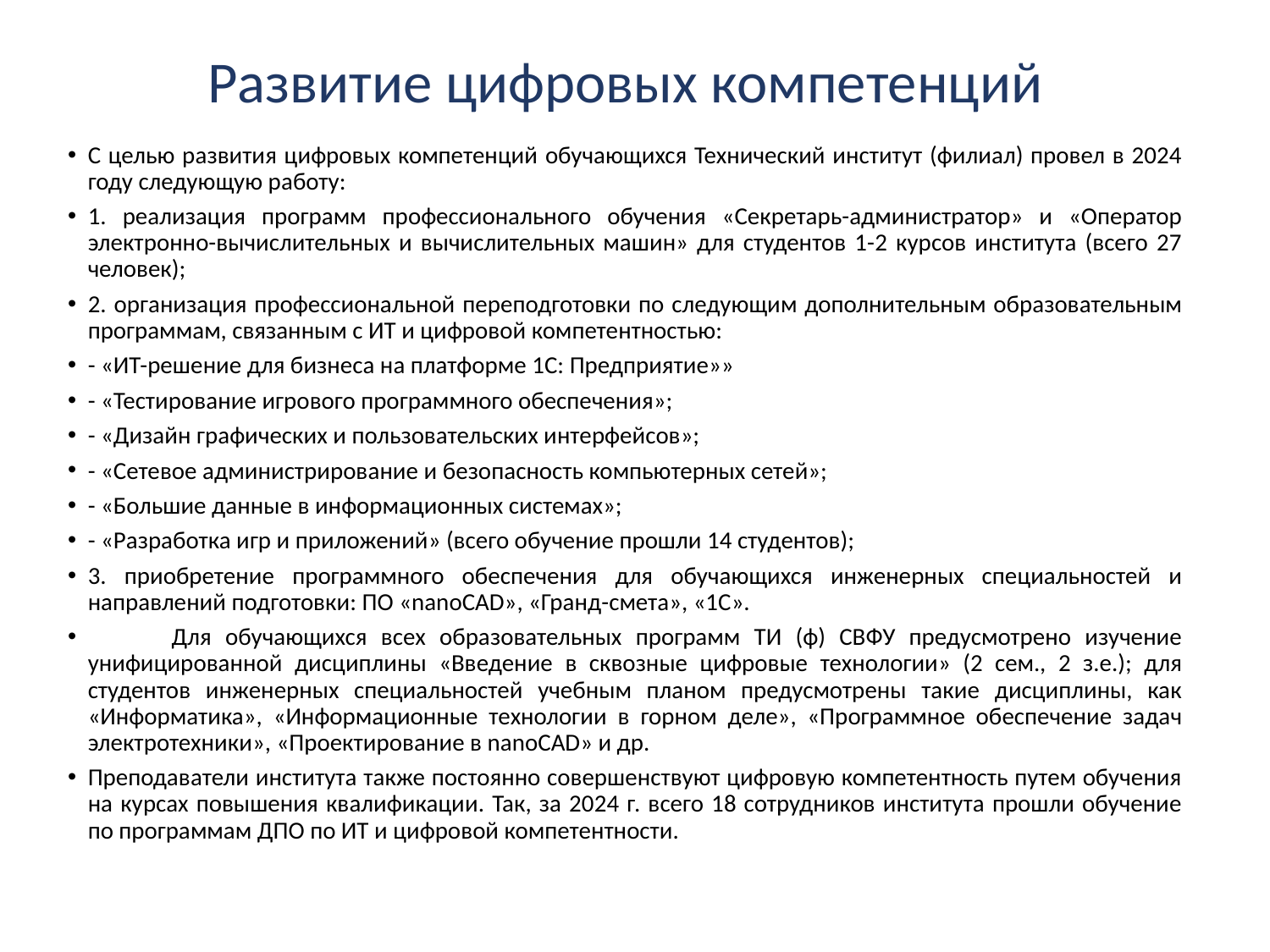

# Развитие цифровых компетенций
С целью развития цифровых компетенций обучающихся Технический институт (филиал) провел в 2024 году следующую работу:
1. реализация программ профессионального обучения «Секретарь-администратор» и «Оператор электронно-вычислительных и вычислительных машин» для студентов 1-2 курсов института (всего 27 человек);
2. организация профессиональной переподготовки по следующим дополнительным образовательным программам, связанным с ИТ и цифровой компетентностью:
- «ИТ-решение для бизнеса на платформе 1С: Предприятие»»
- «Тестирование игрового программного обеспечения»;
- «Дизайн графических и пользовательских интерфейсов»;
- «Сетевое администрирование и безопасность компьютерных сетей»;
- «Большие данные в информационных системах»;
- «Разработка игр и приложений» (всего обучение прошли 14 студентов);
3. приобретение программного обеспечения для обучающихся инженерных специальностей и направлений подготовки: ПО «nanoCAD», «Гранд-смета», «1С».
	Для обучающихся всех образовательных программ ТИ (ф) СВФУ предусмотрено изучение унифицированной дисциплины «Введение в сквозные цифровые технологии» (2 сем., 2 з.е.); для студентов инженерных специальностей учебным планом предусмотрены такие дисциплины, как «Информатика», «Информационные технологии в горном деле», «Программное обеспечение задач электротехники», «Проектирование в nanoCAD» и др.
Преподаватели института также постоянно совершенствуют цифровую компетентность путем обучения на курсах повышения квалификации. Так, за 2024 г. всего 18 сотрудников института прошли обучение по программам ДПО по ИТ и цифровой компетентности.